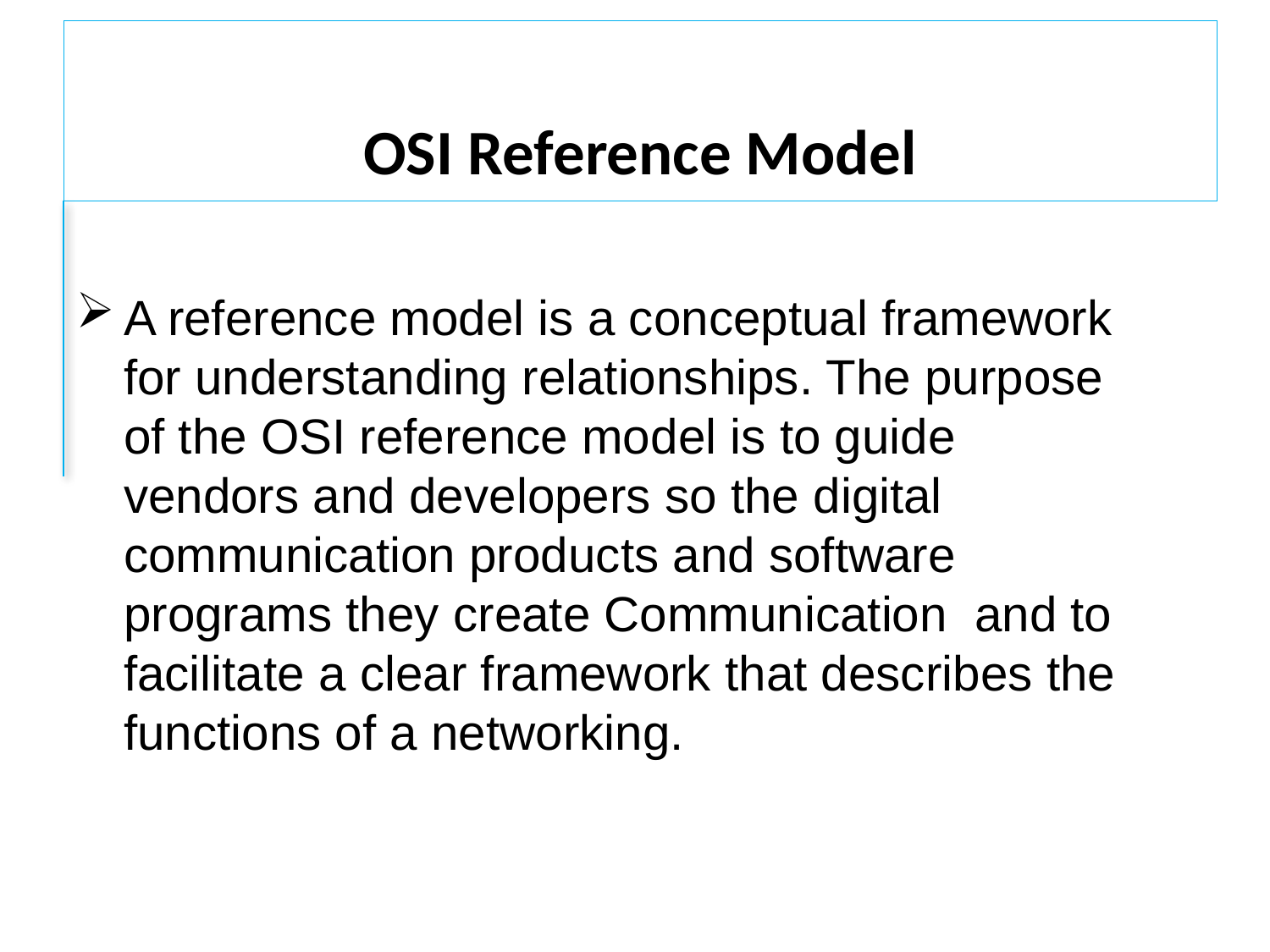

# OSI Reference Model
A reference model is a conceptual framework for understanding relationships. The purpose of the OSI reference model is to guide vendors and developers so the digital communication products and software programs they create Communication  and to facilitate a clear framework that describes the functions of a networking.